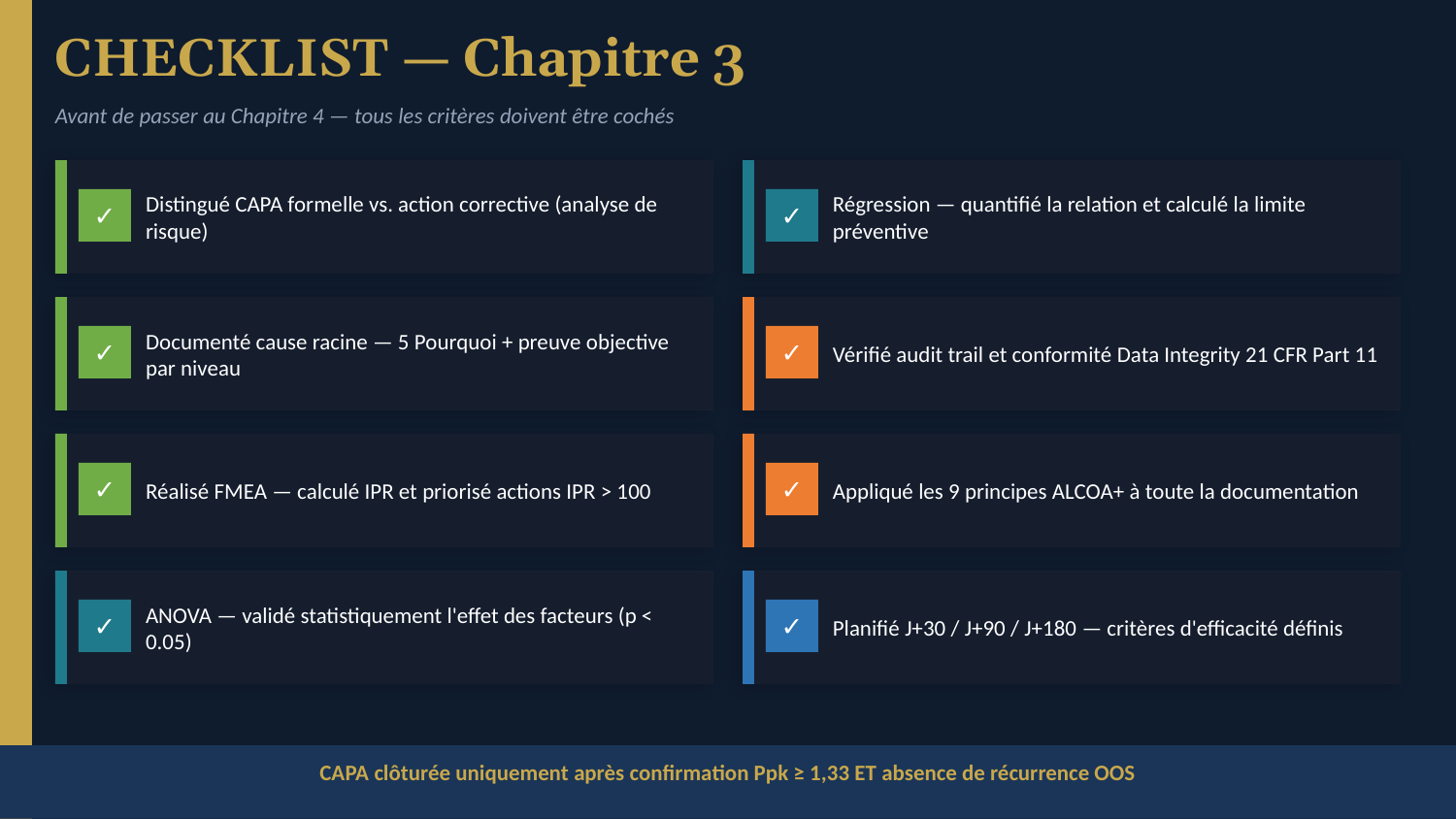

CHECKLIST — Chapitre 3
Avant de passer au Chapitre 4 — tous les critères doivent être cochés

Distingué CAPA formelle vs. action corrective (analyse de risque)

Régression — quantifié la relation et calculé la limite préventive

✓

✓

Documenté cause racine — 5 Pourquoi + preuve objective par niveau

Vérifié audit trail et conformité Data Integrity 21 CFR Part 11

✓

✓

Réalisé FMEA — calculé IPR et priorisé actions IPR > 100

Appliqué les 9 principes ALCOA+ à toute la documentation

✓

✓

ANOVA — validé statistiquement l'effet des facteurs (p < 0.05)

Planifié J+30 / J+90 / J+180 — critères d'efficacité définis

✓

✓

CAPA clôturée uniquement après confirmation Ppk ≥ 1,33 ET absence de récurrence OOS